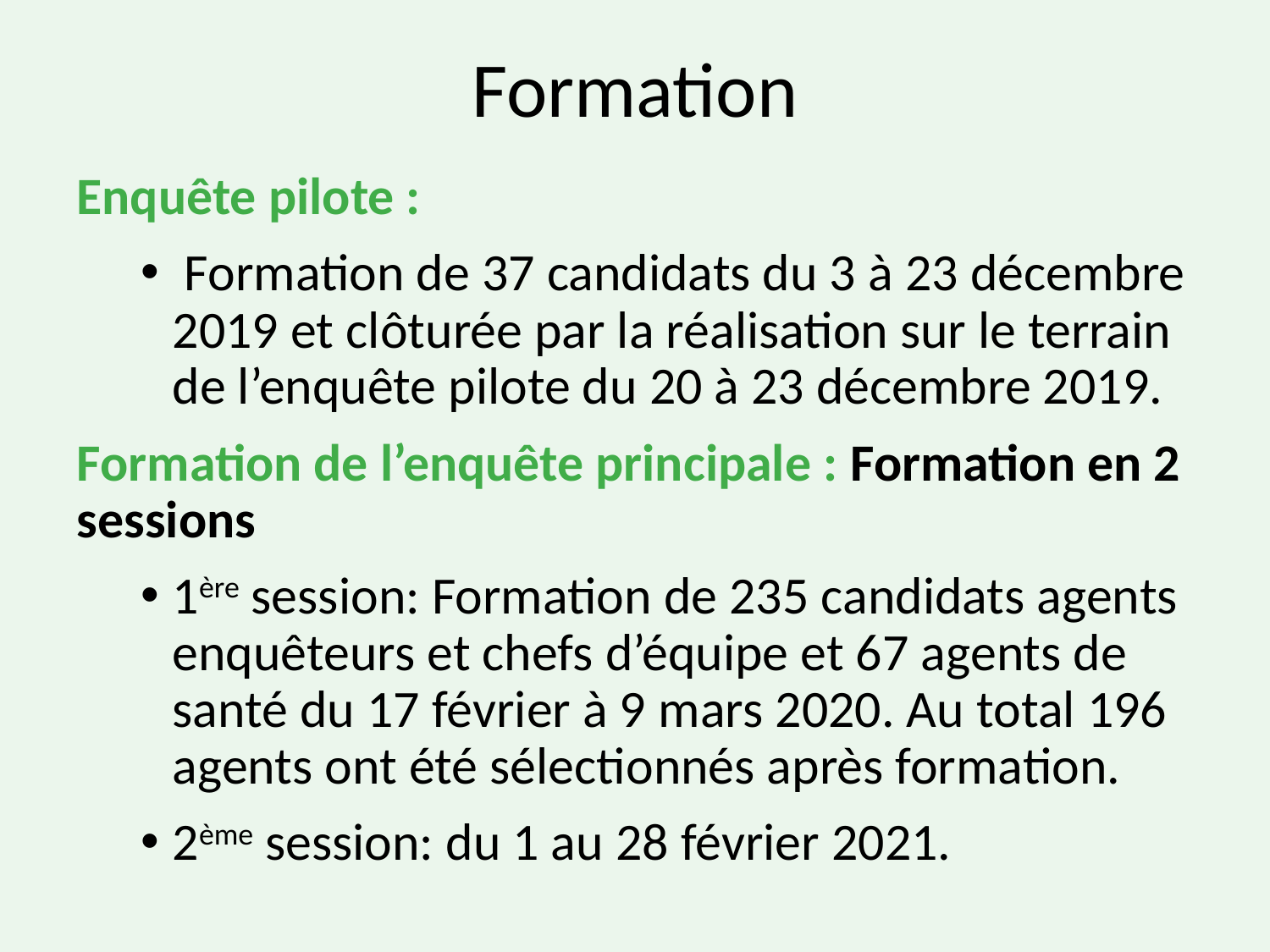

# Formation
Enquête pilote :
 Formation de 37 candidats du 3 à 23 décembre 2019 et clôturée par la réalisation sur le terrain de l’enquête pilote du 20 à 23 décembre 2019.
Formation de l’enquête principale : Formation en 2 sessions
1ère session: Formation de 235 candidats agents enquêteurs et chefs d’équipe et 67 agents de santé du 17 février à 9 mars 2020. Au total 196 agents ont été sélectionnés après formation.
2ème session: du 1 au 28 février 2021.